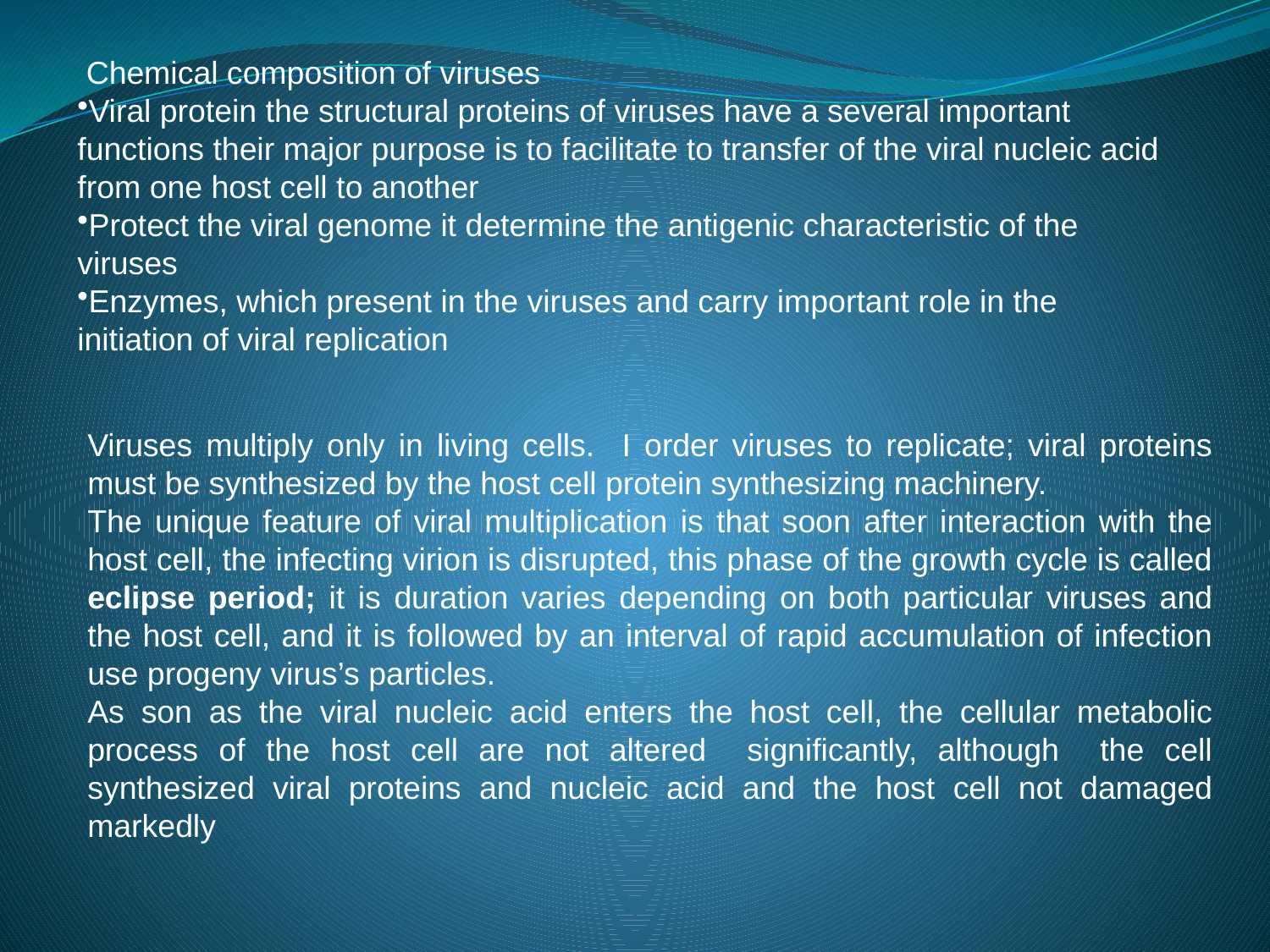

Chemical composition of viruses
Viral protein the structural proteins of viruses have a several important functions their major purpose is to facilitate to transfer of the viral nucleic acid from one host cell to another
Protect the viral genome it determine the antigenic characteristic of the viruses
Enzymes, which present in the viruses and carry important role in the initiation of viral replication

Viruses multiply only in living cells.  I order viruses to replicate; viral proteins must be synthesized by the host cell protein synthesizing machinery.
The unique feature of viral multiplication is that soon after interaction with the host cell, the infecting virion is disrupted, this phase of the growth cycle is called eclipse period; it is duration varies depending on both particular viruses and the host cell, and it is followed by an interval of rapid accumulation of infection use progeny virus’s particles.
As son as the viral nucleic acid enters the host cell, the cellular metabolic process of the host cell are not altered  significantly, although  the cell synthesized viral proteins and nucleic acid and the host cell not damaged markedly